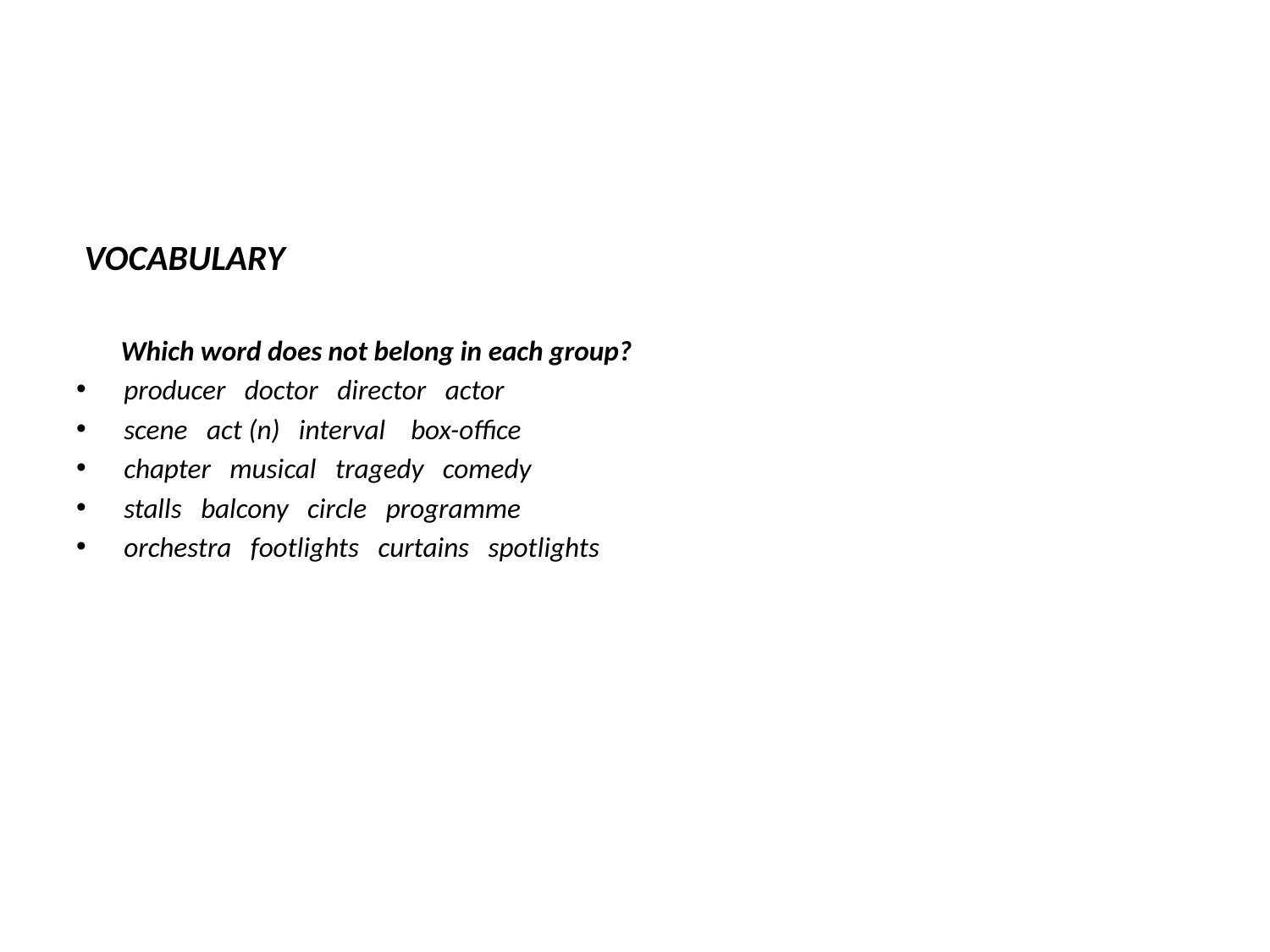

VOCABULARY

       Which word does not belong in each group?
producer   doctor   director   actor
scene   act (n)   interval    box-office
chapter   musical   tragedy   comedy
stalls   balcony   circle   programme
orchestra   footlights   curtains   spotlights